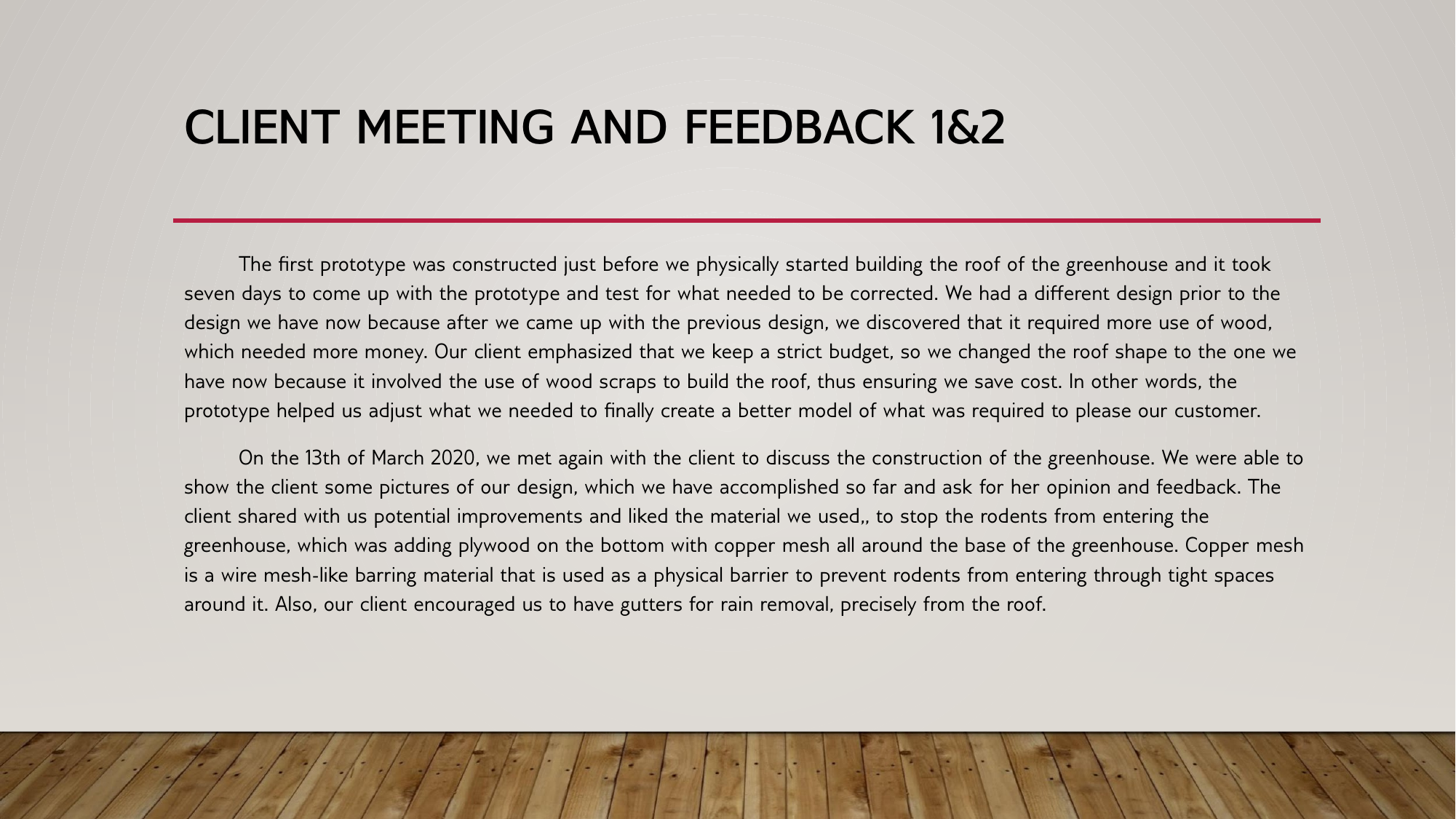

# CLIENT MEETING AND FEEDBACK 1&2
The first prototype was constructed just before we physically started building the roof of the greenhouse and it took seven days to come up with the prototype and test for what needed to be corrected. We had a different design prior to the design we have now because after we came up with the previous design, we discovered that it required more use of wood, which needed more money. Our client emphasized that we keep a strict budget, so we changed the roof shape to the one we have now because it involved the use of wood scraps to build the roof, thus ensuring we save cost. In other words, the prototype helped us adjust what we needed to finally create a better model of what was required to please our customer.
On the 13th of March 2020, we met again with the client to discuss the construction of the greenhouse. We were able to show the client some pictures of our design, which we have accomplished so far and ask for her opinion and feedback. The client shared with us potential improvements and liked the material we used,, to stop the rodents from entering the greenhouse, which was adding plywood on the bottom with copper mesh all around the base of the greenhouse. Copper mesh is a wire mesh-like barring material that is used as a physical barrier to prevent rodents from entering through tight spaces around it. Also, our client encouraged us to have gutters for rain removal, precisely from the roof.